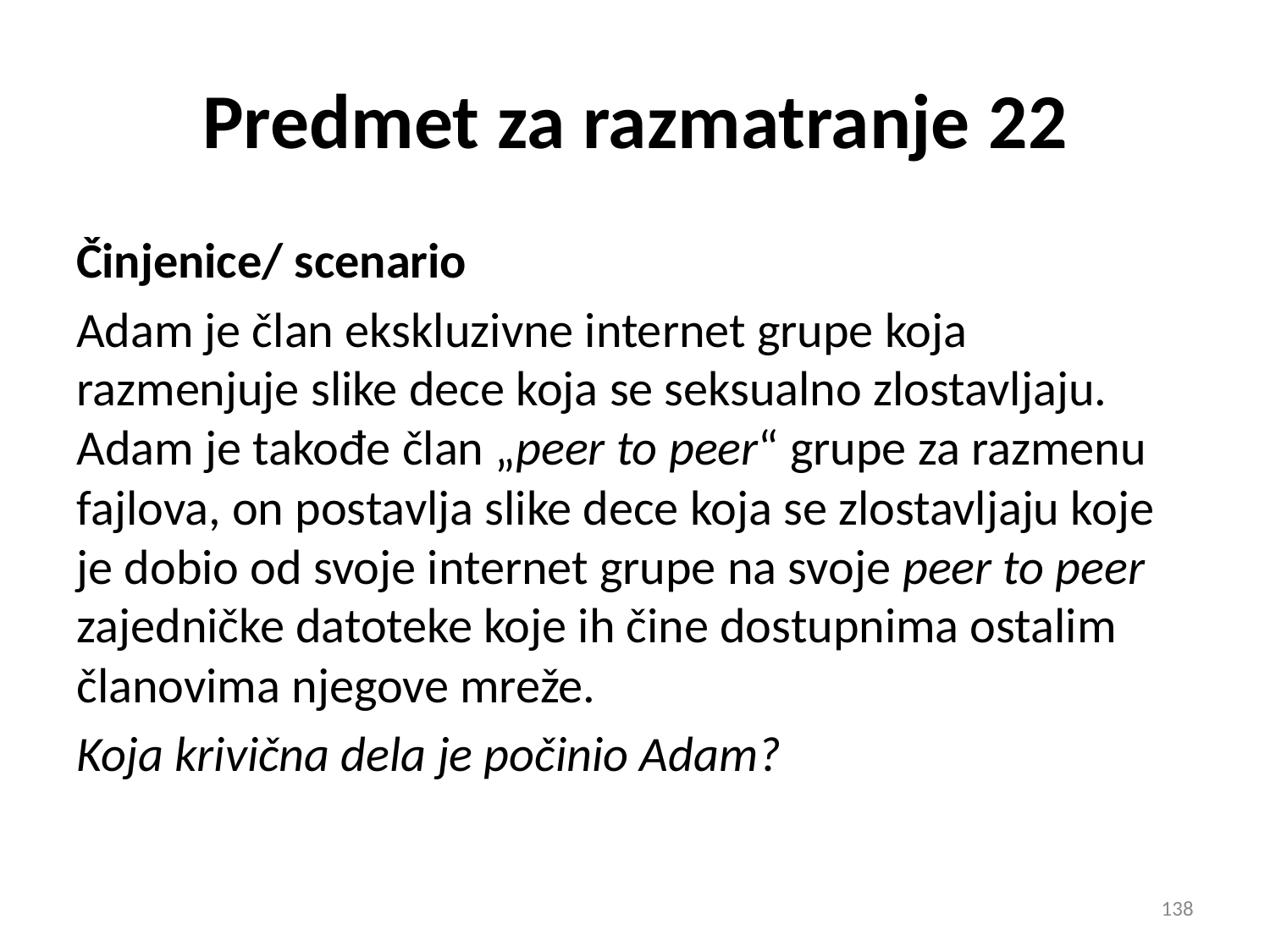

Predmet za razmatranje 22
Činjenice/ scenario
Adam je član ekskluzivne internet grupe koja razmenjuje slike dece koja se seksualno zlostavljaju. Adam je takođe član „peer to peer“ grupe za razmenu fajlova, on postavlja slike dece koja se zlostavljaju koje je dobio od svoje internet grupe na svoje peer to peer zajedničke datoteke koje ih čine dostupnima ostalim članovima njegove mreže.
Koja krivična dela je počinio Adam?
138